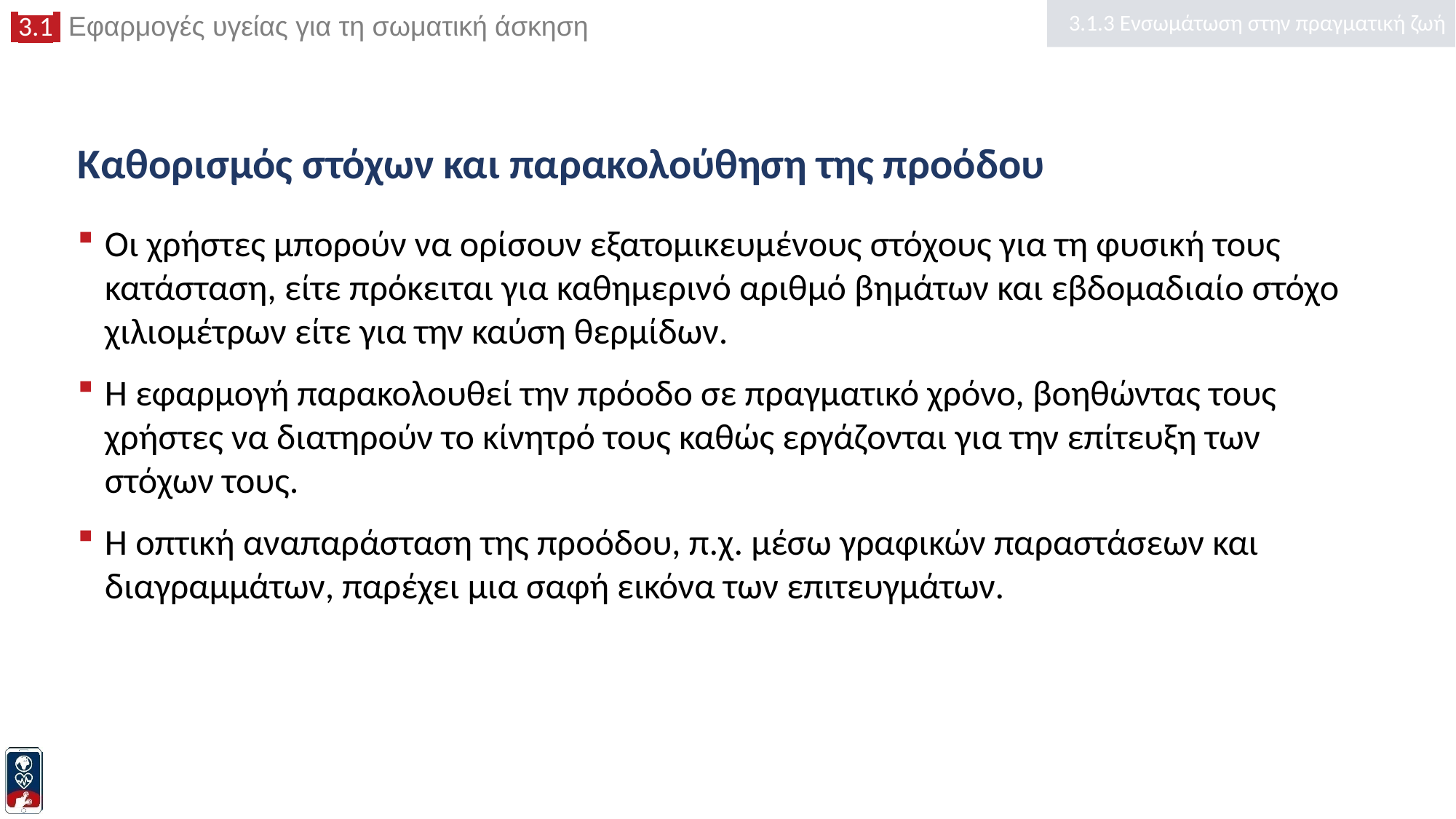

3.1.3 Ενσωμάτωση στην πραγματική ζωή
# Καθορισμός στόχων και παρακολούθηση της προόδου
Οι χρήστες μπορούν να ορίσουν εξατομικευμένους στόχους για τη φυσική τους κατάσταση, είτε πρόκειται για καθημερινό αριθμό βημάτων και εβδομαδιαίο στόχο χιλιομέτρων είτε για την καύση θερμίδων.
Η εφαρμογή παρακολουθεί την πρόοδο σε πραγματικό χρόνο, βοηθώντας τους χρήστες να διατηρούν το κίνητρό τους καθώς εργάζονται για την επίτευξη των στόχων τους.
Η οπτική αναπαράσταση της προόδου, π.χ. μέσω γραφικών παραστάσεων και διαγραμμάτων, παρέχει μια σαφή εικόνα των επιτευγμάτων.